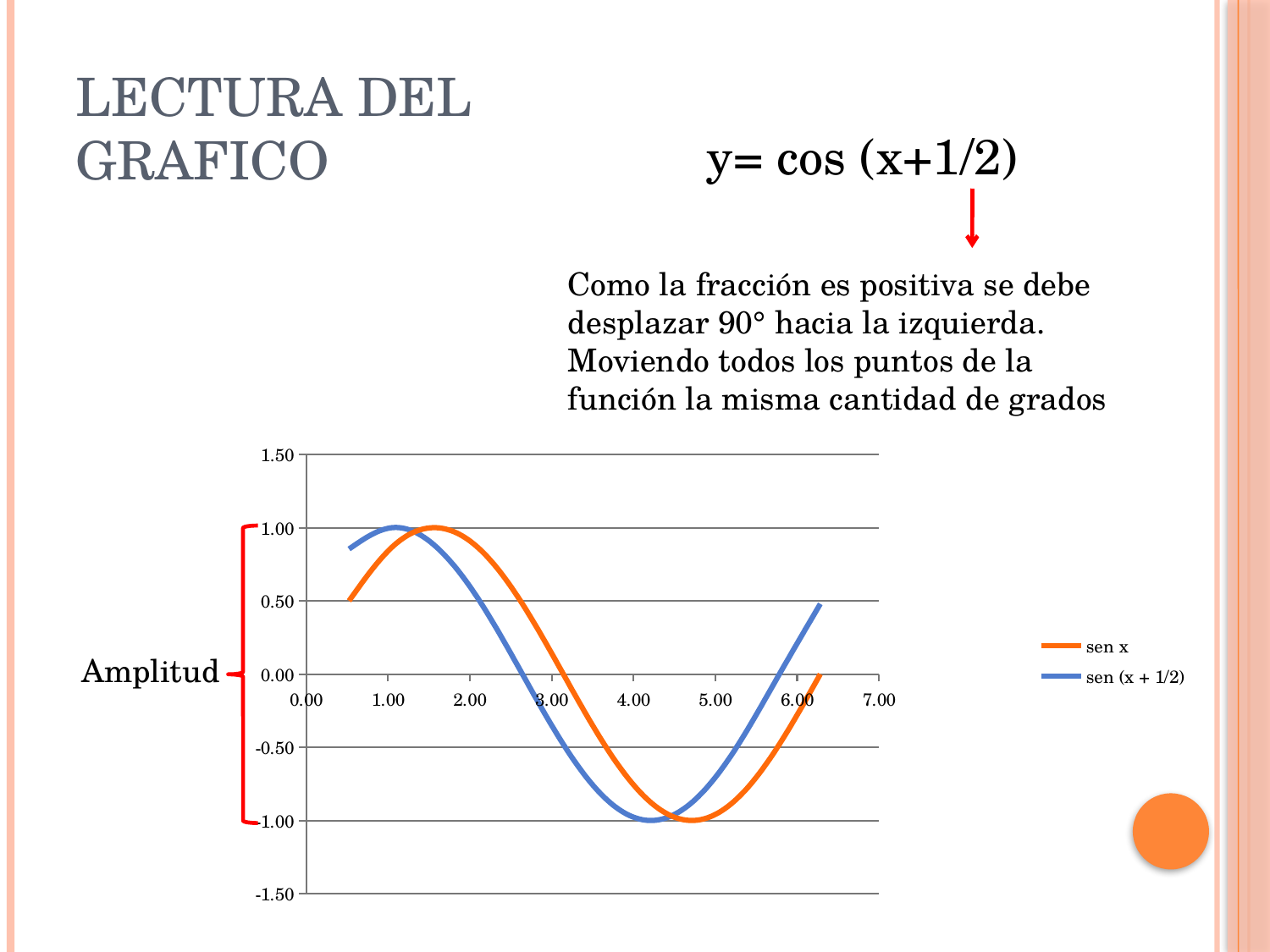

# Lectura del grafico
y= cos (x+1/2)
Como la fracción es positiva se debe desplazar 90° hacia la izquierda. Moviendo todos los puntos de la función la misma cantidad de grados

### Chart

| Category | sen x | sen (x + 1/2) |
|---|---|---|
Amplitud